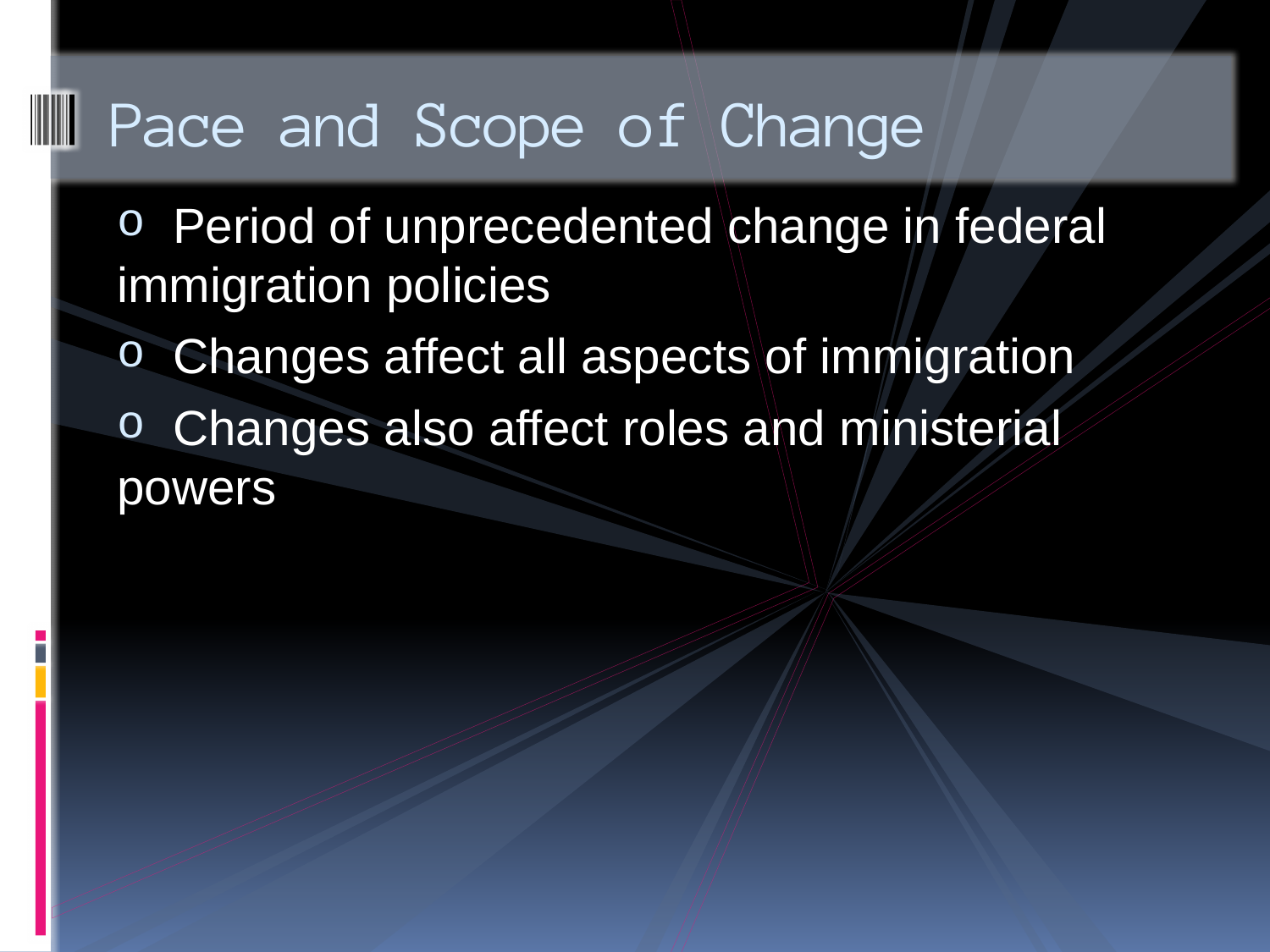

# Pace and Scope of Change
  Period of unprecedented change in federal immigration policies
  Changes affect all aspects of immigration
  Changes also affect roles and ministerial powers